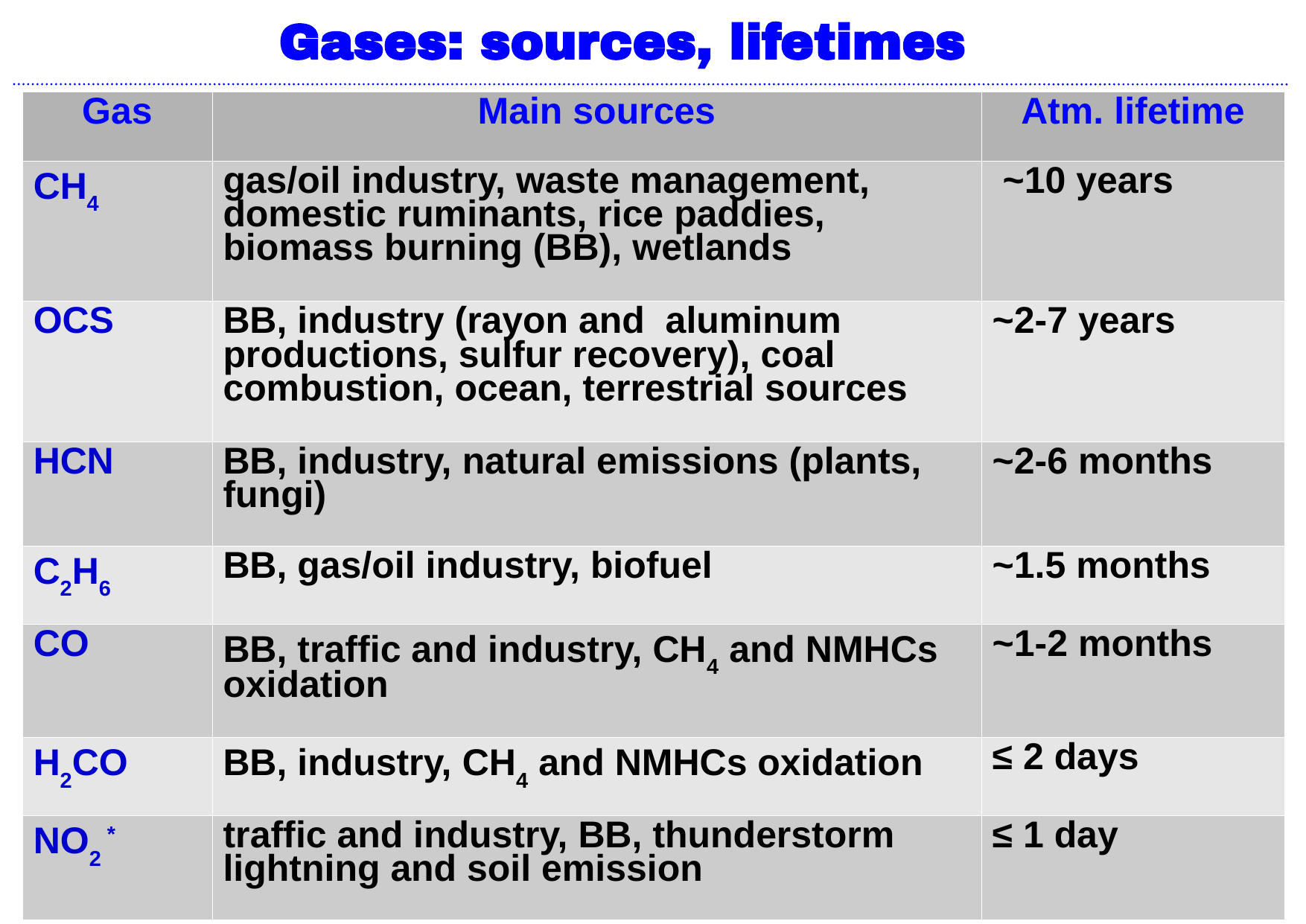

Gases: sources, lifetimes

| Gas | Main sources | Atm. lifetime |
| --- | --- | --- |
| CH4 | gas/oil industry, waste management, domestic ruminants, rice paddies, biomass burning (BB), wetlands | ~10 years |
| OCS | BB, industry (rayon and aluminum productions, sulfur recovery), coal combustion, ocean, terrestrial sources | ~2-7 years |
| HCN | BB, industry, natural emissions (plants, fungi) | ~2-6 months |
| C2H6 | BB, gas/oil industry, biofuel | ~1.5 months |
| CO | BB, traffic and industry, CH4 and NMHCs oxidation | ~1-2 months |
| H2CO | BB, industry, CH4 and NMHCs oxidation | ≤ 2 days |
| NO2 \* | traffic and industry, BB, thunderstorm lightning and soil emission | ≤ 1 day |